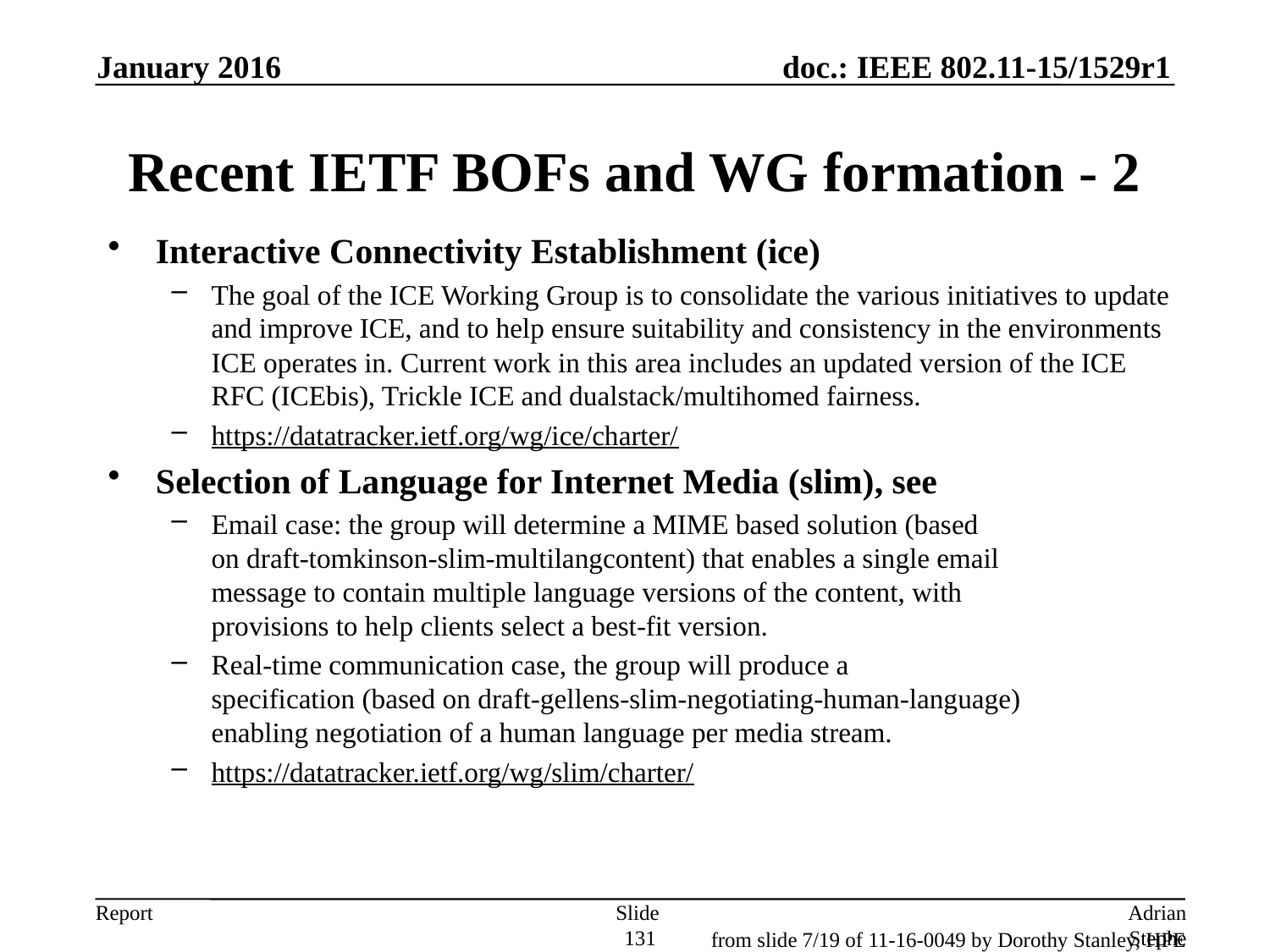

January 2016
# Recent IETF BOFs and WG formation - 2
Interactive Connectivity Establishment (ice)
The goal of the ICE Working Group is to consolidate the various initiatives to update and improve ICE, and to help ensure suitability and consistency in the environments ICE operates in. Current work in this area includes an updated version of the ICE RFC (ICEbis), Trickle ICE and dualstack/multihomed fairness.
https://datatracker.ietf.org/wg/ice/charter/
Selection of Language for Internet Media (slim), see
Email case: the group will determine a MIME based solution (based
on draft-tomkinson-slim-multilangcontent) that enables a single email
message to contain multiple language versions of the content, with
provisions to help clients select a best-fit version.
Real-time communication case, the group will produce a
specification (based on draft-gellens-slim-negotiating-human-language)
enabling negotiation of a human language per media stream.
https://datatracker.ietf.org/wg/slim/charter/

Slide 131
Adrian Stephens, Intel Corporation
from slide 7/19 of 11-16-0049 by Dorothy Stanley, HPE